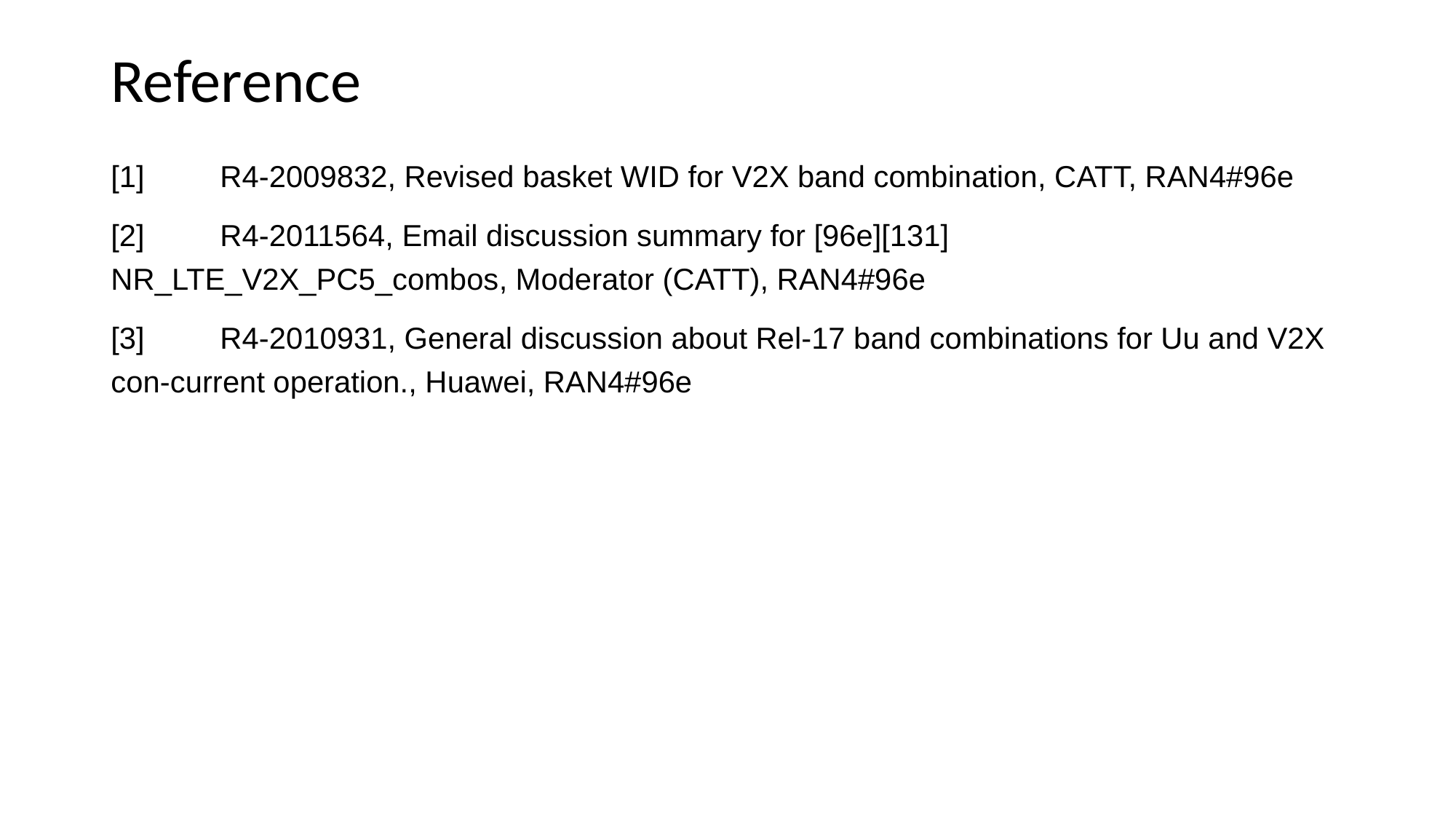

# Reference
[1]	R4-2009832, Revised basket WID for V2X band combination, CATT, RAN4#96e
[2]	R4-2011564, Email discussion summary for [96e][131] NR_LTE_V2X_PC5_combos, Moderator (CATT), RAN4#96e
[3]	R4-2010931, General discussion about Rel-17 band combinations for Uu and V2X con-current operation., Huawei, RAN4#96e